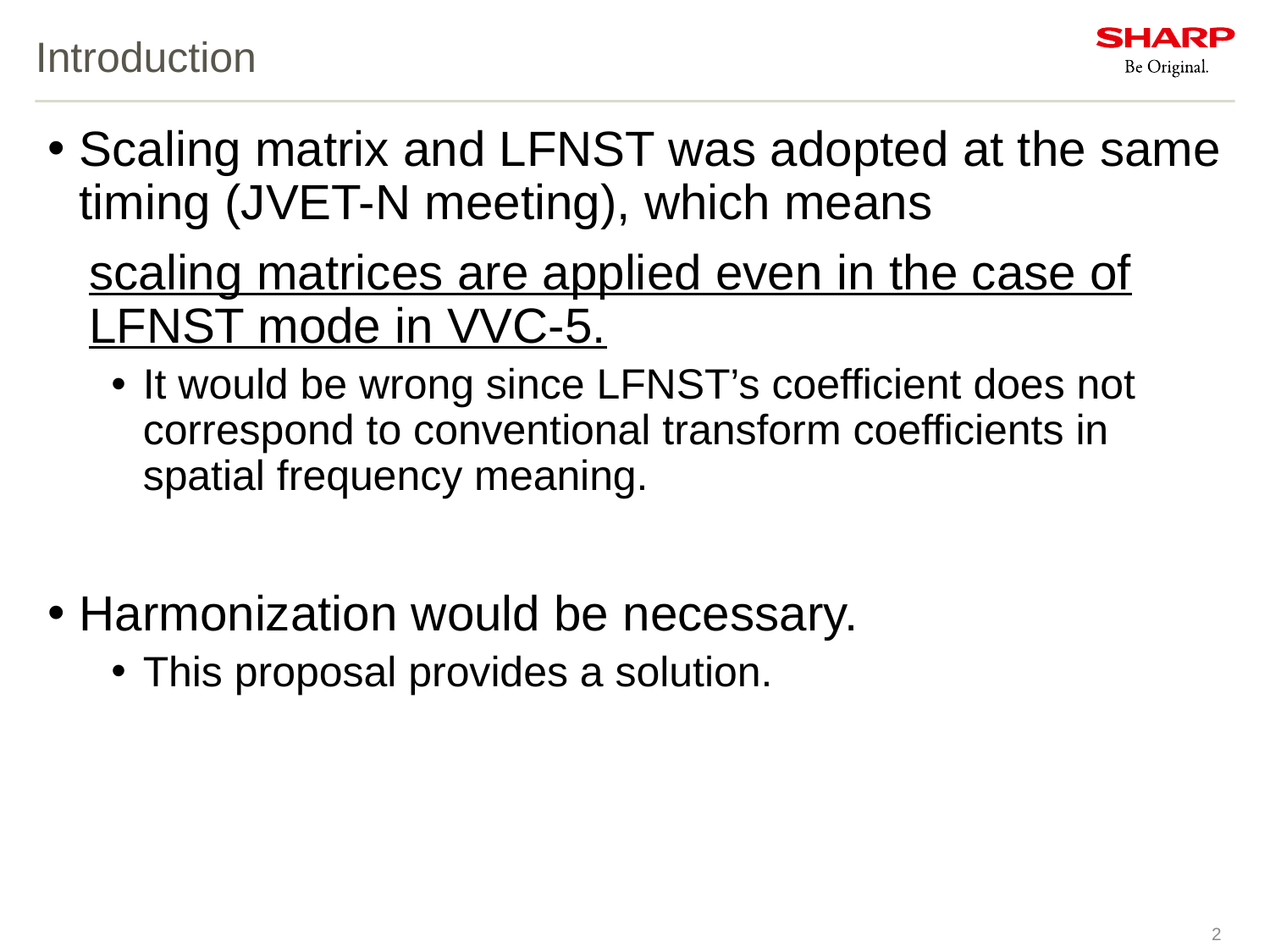

# Introduction
Scaling matrix and LFNST was adopted at the same timing (JVET-N meeting), which means
   scaling matrices are applied even in the case of
   LFNST mode in VVC-5.
It would be wrong since LFNST’s coefficient does not correspond to conventional transform coefficients in spatial frequency meaning.

Harmonization would be necessary.
This proposal provides a solution.

2